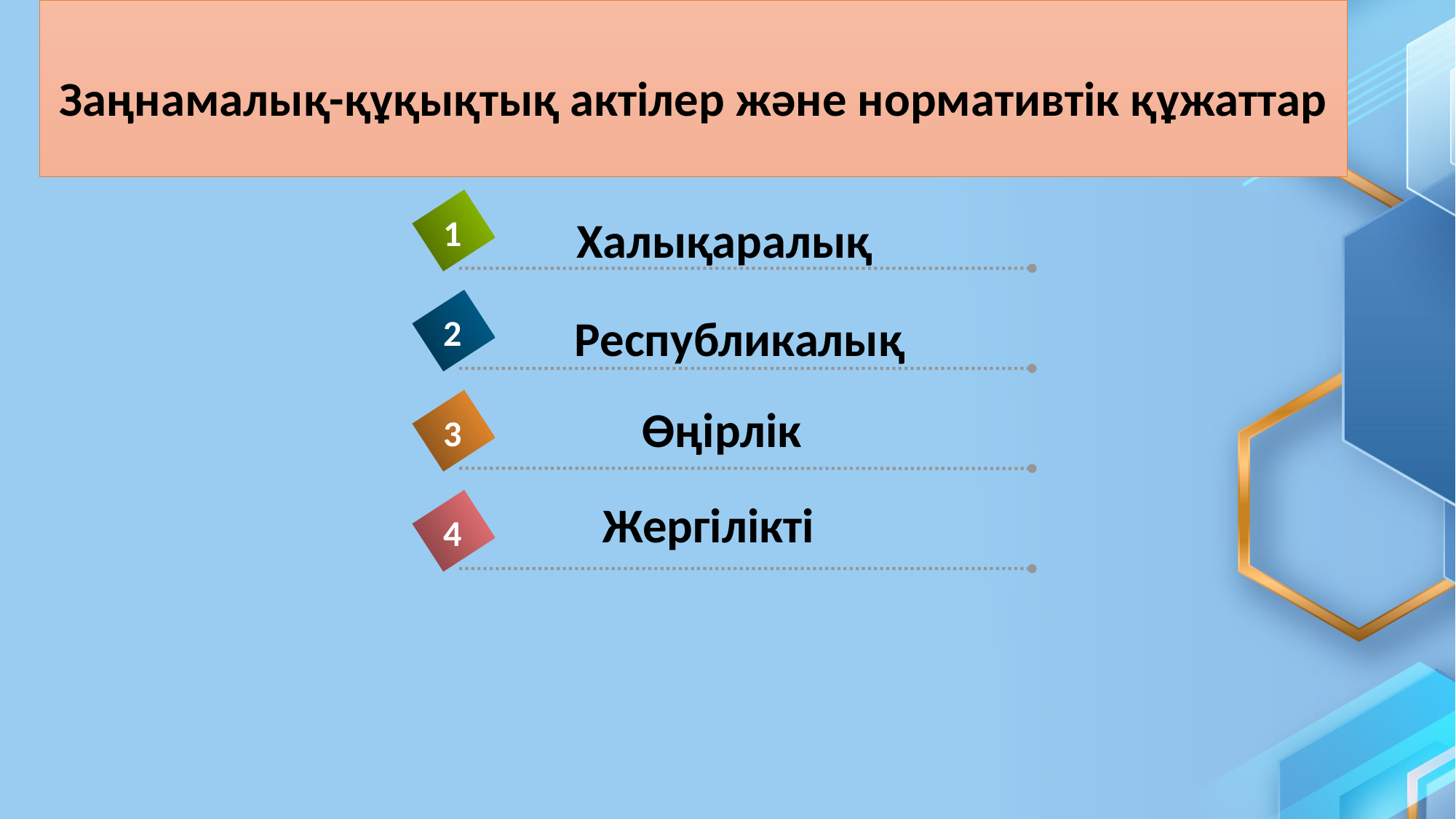

# Заңнамалық-құқықтық актілер және нормативтік құжаттар

1

Халықаралық

2

Республикалық
Өңірлік

3

Жергілікті

4